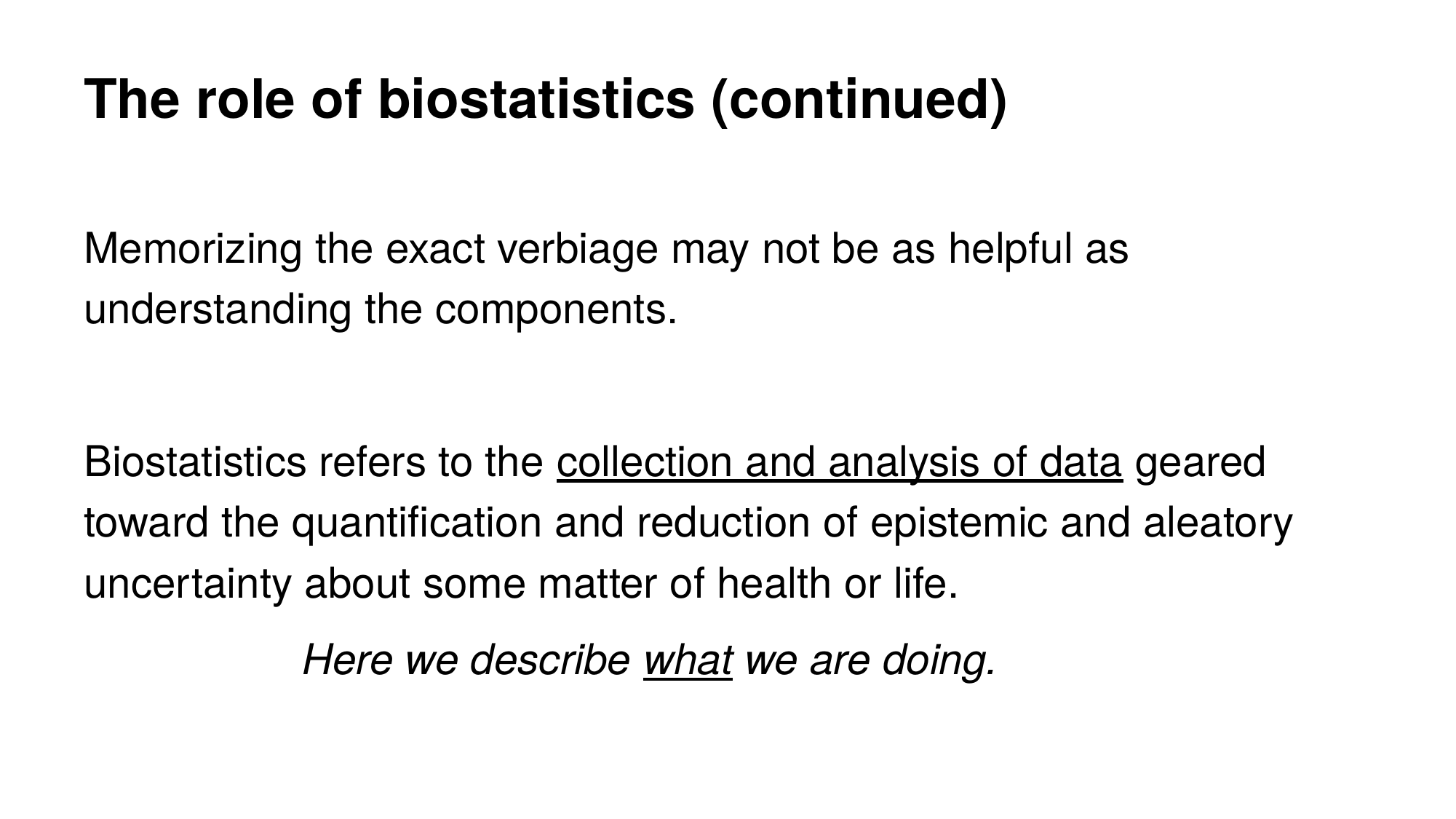

# The role of biostatistics (continued)
Memorizing the exact verbiage may not be as helpful as understanding the components.

Biostatistics refers to the collection and analysis of data geared toward the quantification and reduction of epistemic and aleatory uncertainty about some matter of health or life.
		Here we describe what we are doing.